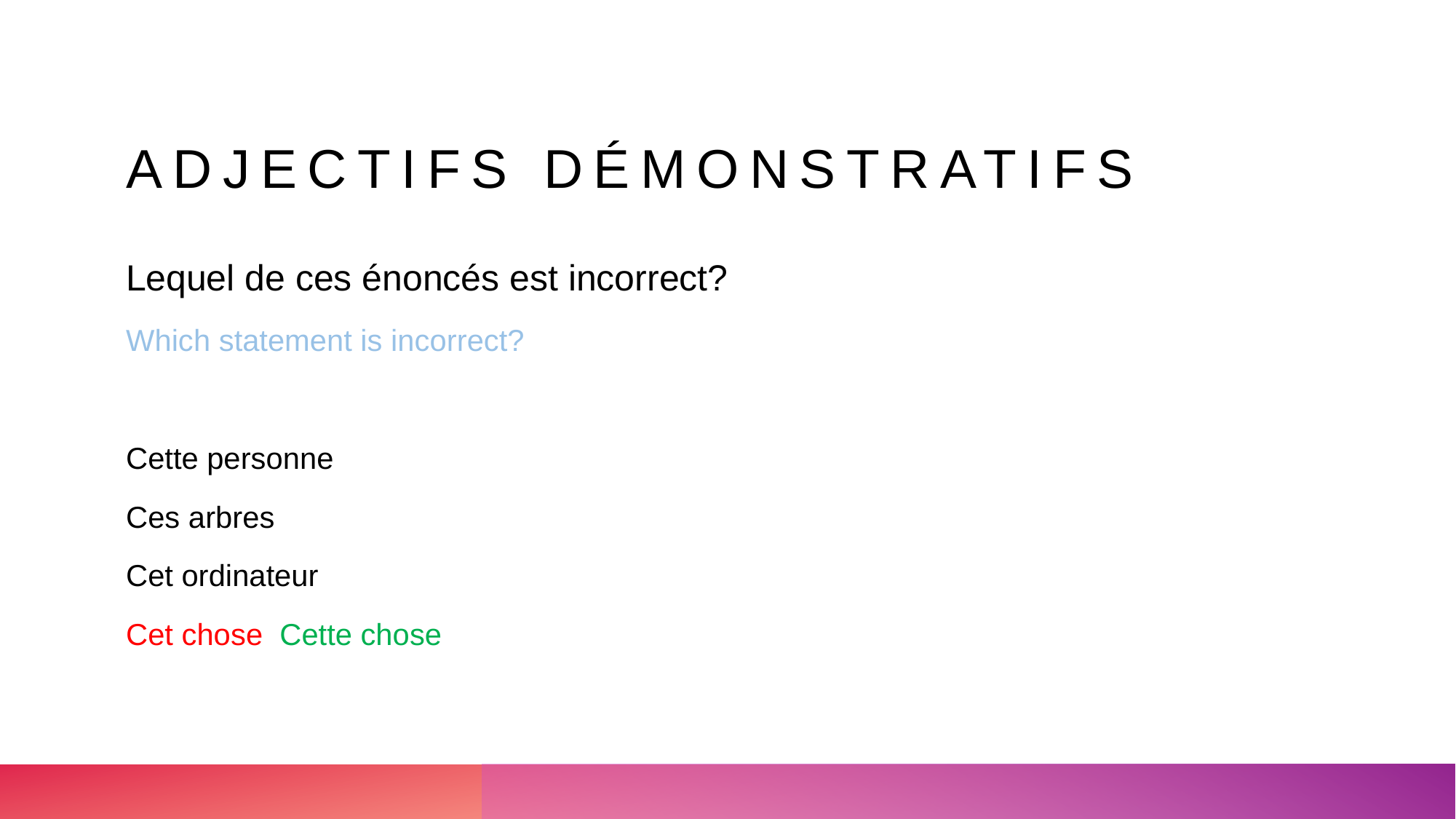

# Adjectifs démonstratifs
Lequel de ces énoncés est incorrect?
Which statement is incorrect?

Cette personne
Ces arbres
Cet ordinateur
Cet chose  Cette chose

14